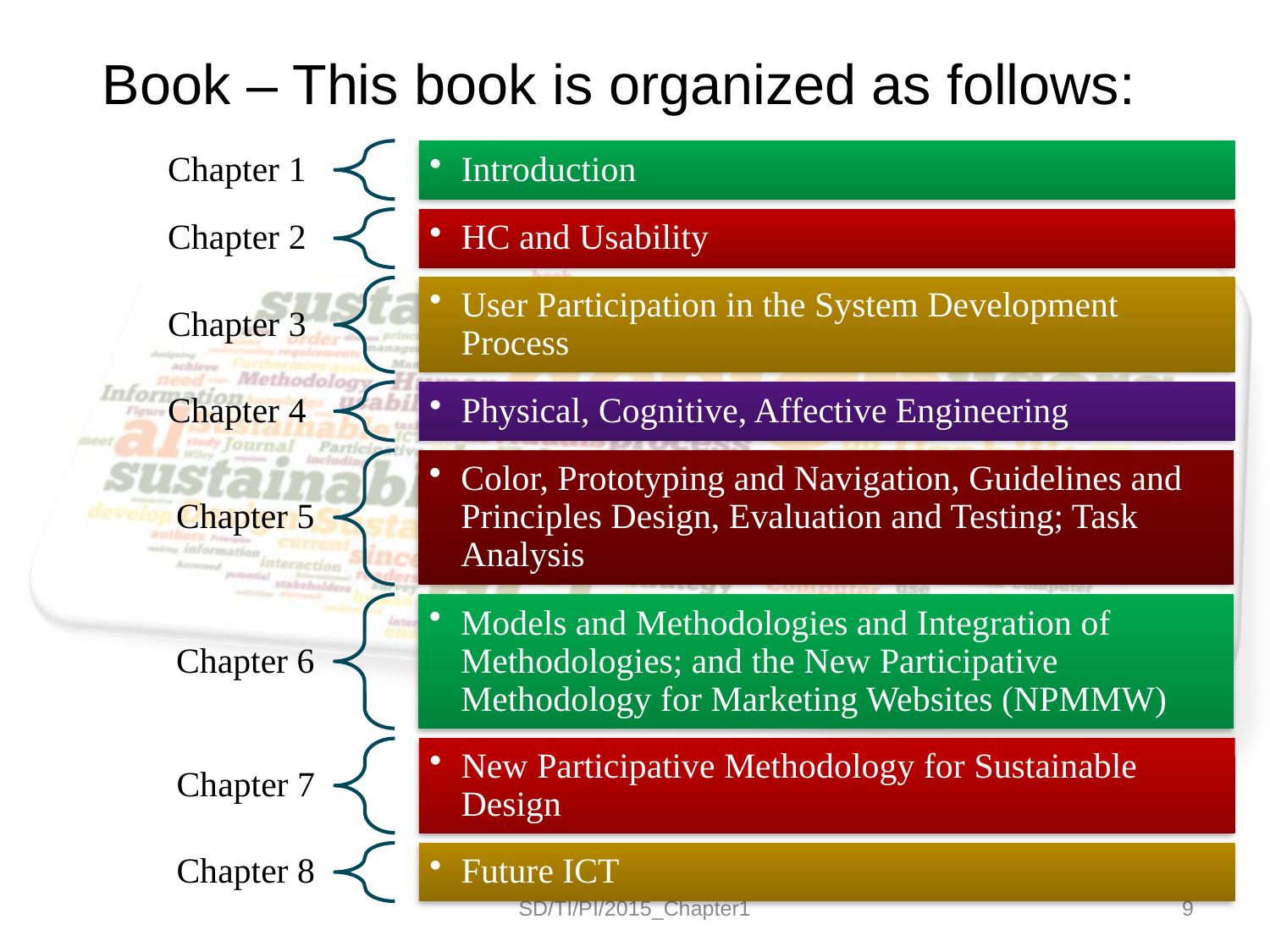

# Book – This book is organized as follows:
Chapter 1
Introduction
Chapter 2
HC and Usability
Chapter 3
User Participation in the System Development Process
Chapter 4
Physical, Cognitive, Affective Engineering
Chapter 5
Color, Prototyping and Navigation, Guidelines and Principles Design, Evaluation and Testing; Task Analysis
Chapter 6
Models and Methodologies and Integration of Methodologies; and the New Participative Methodology for Marketing Websites (NPMMW)
Chapter 7
New Participative Methodology for Sustainable Design
Chapter 8
Future ICT
SD/TI/PI/2015_Chapter1
9